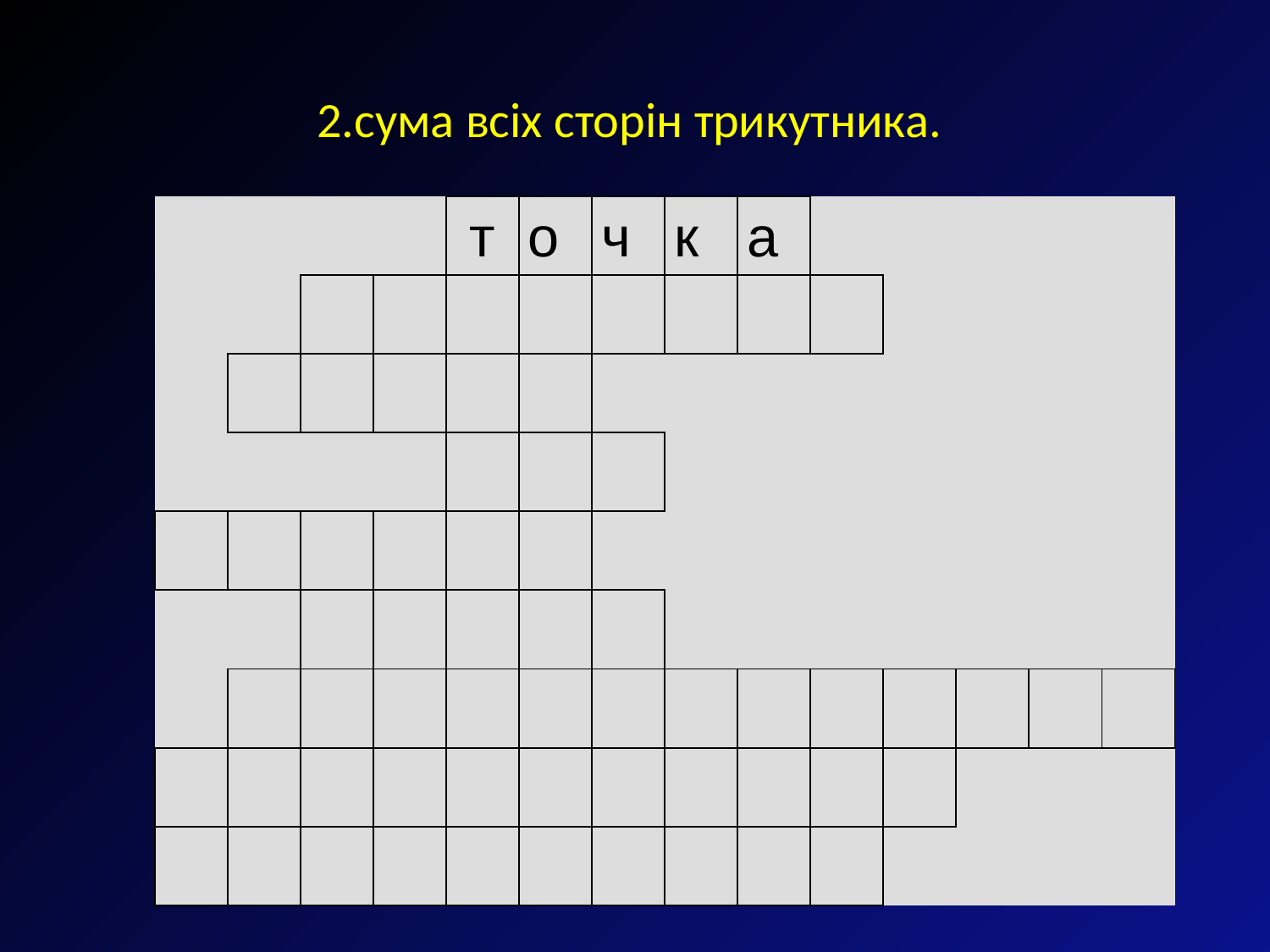

# 2.сума всіх сторін трикутника.
|  |  |  |  | т | о | ч | к | а |  |  |  |  |  |
| --- | --- | --- | --- | --- | --- | --- | --- | --- | --- | --- | --- | --- | --- |
|  |  |  |  |  |  |  |  |  |  |  |  |  |  |
|  |  |  |  |  |  |  |  |  |  |  |  |  |  |
|  |  |  |  |  |  |  |  |  |  |  |  |  |  |
|  |  |  |  |  |  |  |  |  |  |  |  |  |  |
|  |  |  |  |  |  |  |  |  |  |  |  |  |  |
|  |  |  |  |  |  |  |  |  |  |  |  |  |  |
|  |  |  |  |  |  |  |  |  |  |  |  |  |  |
|  |  |  |  |  |  |  |  |  |  |  |  |  |  |